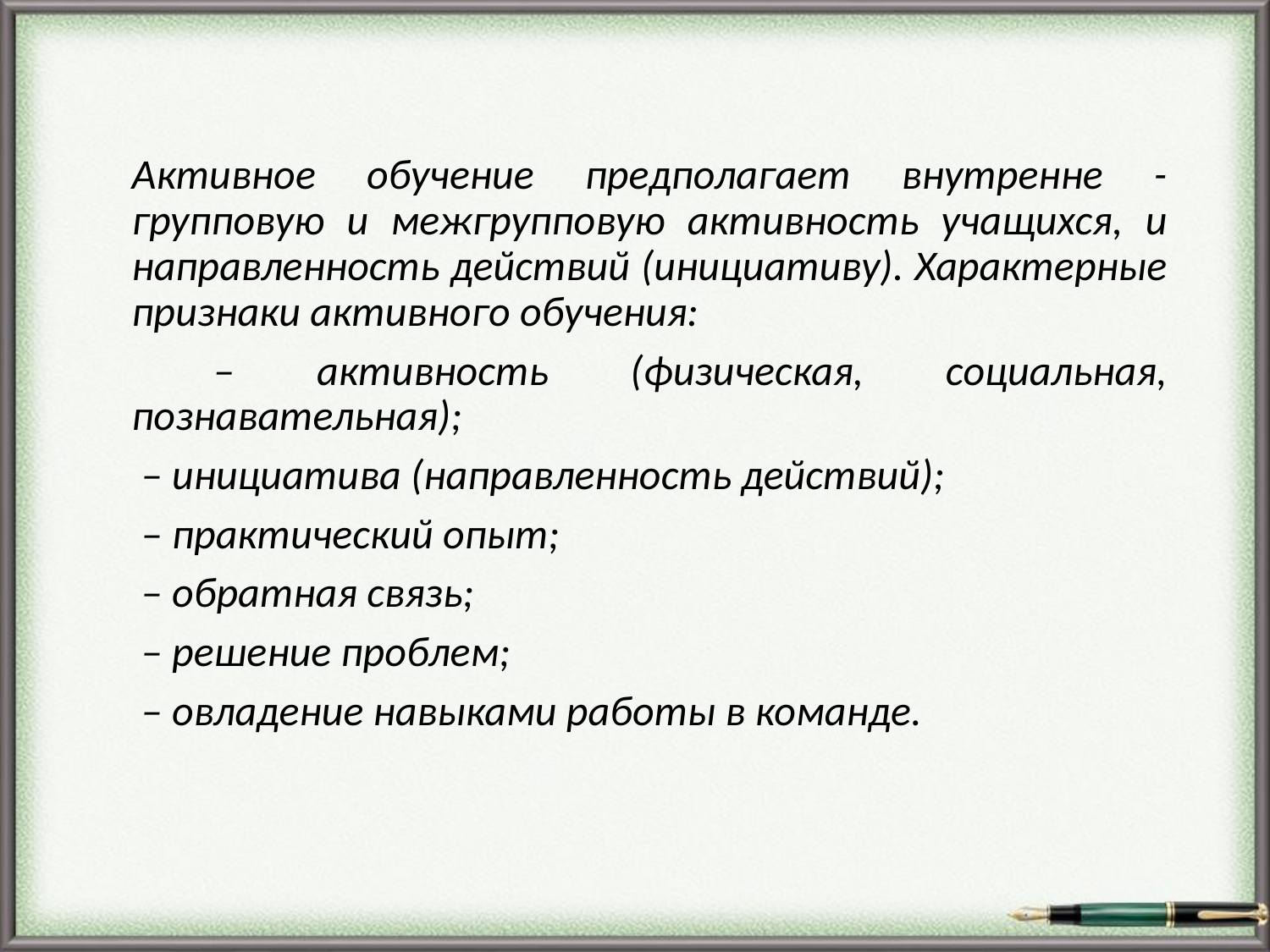

Активное обучение предполагает внутренне - групповую и межгрупповую активность учащихся, и направленность действий (инициативу). Характерные признаки активного обучения:
 – активность (физическая, социальная, познавательная);
 – инициатива (направленность действий);
 – практический опыт;
 – обратная связь;
 – решение проблем;
 – овладение навыками работы в команде.